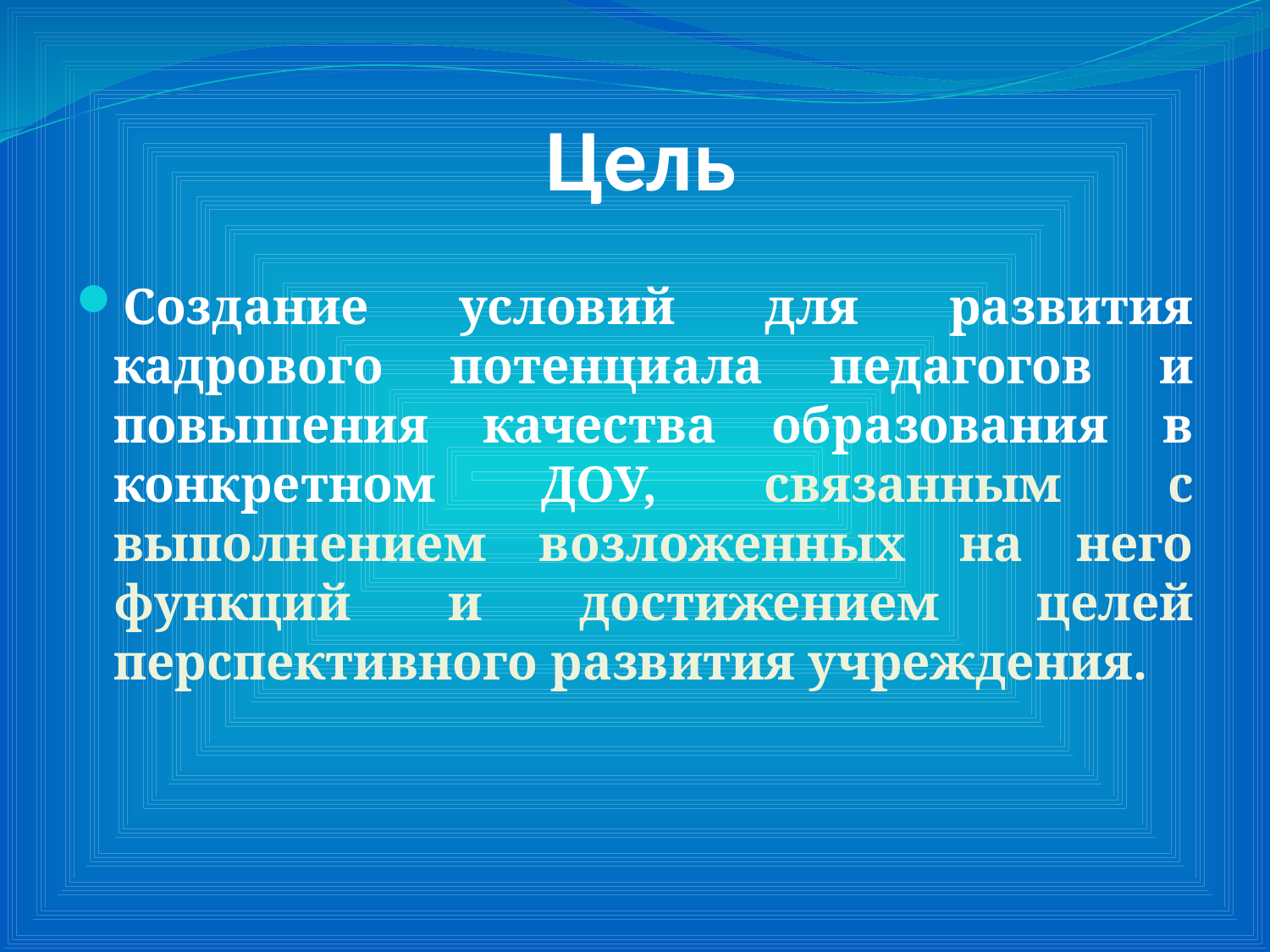

# Цель
Создание условий для развития кадрового потенциала педагогов и повышения качества образования в конкретном ДОУ, связанным с выполнением возложенных на него функций и достижением целей перспективного развития учреждения.